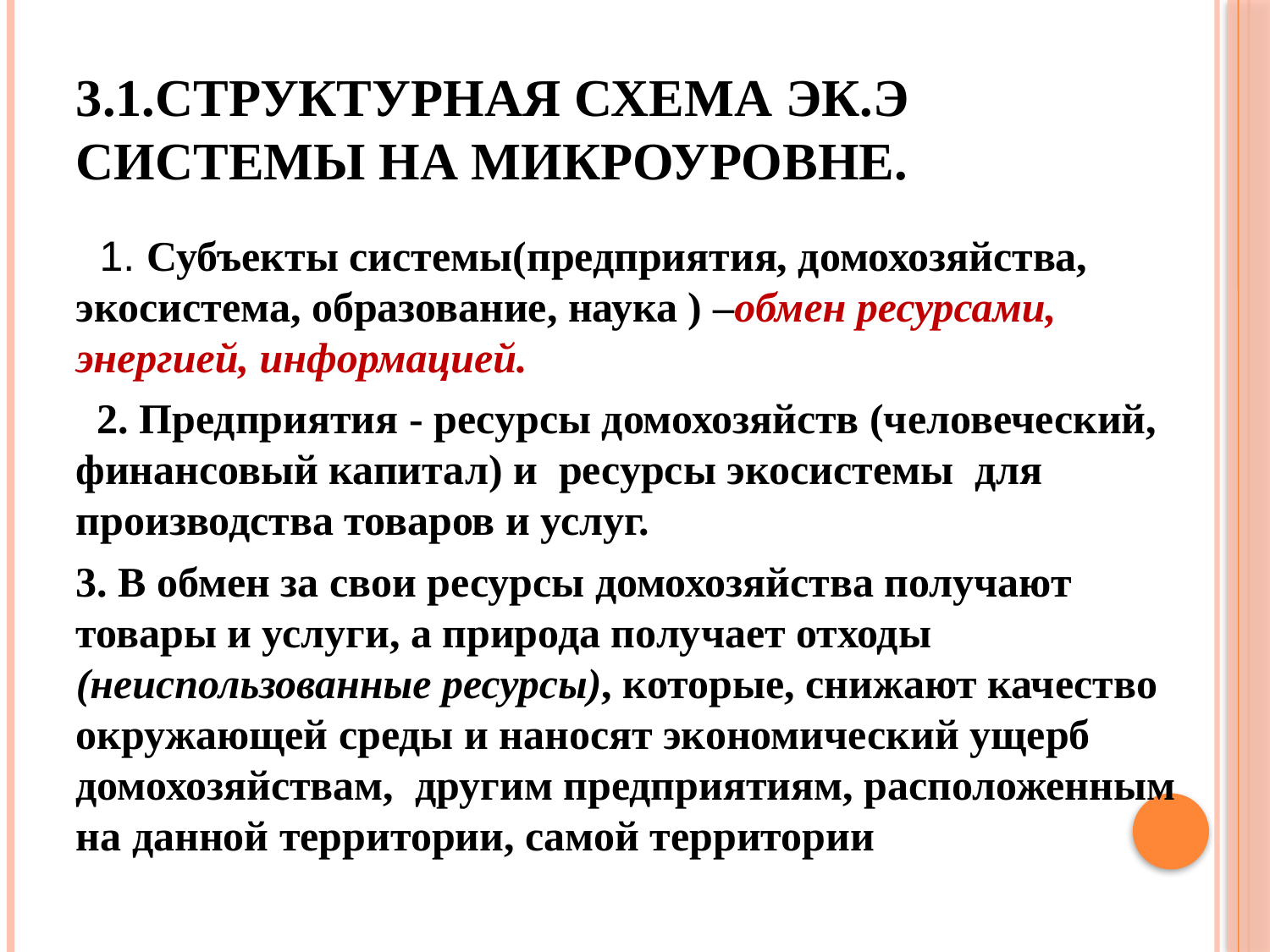

# 3.1.Структурная схема Эк.Э системы на микроуровне.
  1. Субъекты системы(предприятия, домохозяйства, экосистема, образование, наука ) –обмен ресурсами, энергией, информацией.
  2. Предприятия - ресурсы домохозяйств (человеческий, финансовый капитал) и  ресурсы экосистемы  для производства товаров и ус­луг.
3. В обмен за свои ресурсы домохозяйства получают товары и ус­луги, а природа получает отходы (неиспользованные ресурсы), которые, снижают каче­ство окружающей среды и наносят экономический ущерб домохозяйствам,  другим предприятиям, расположенным на данной территории, самой территории